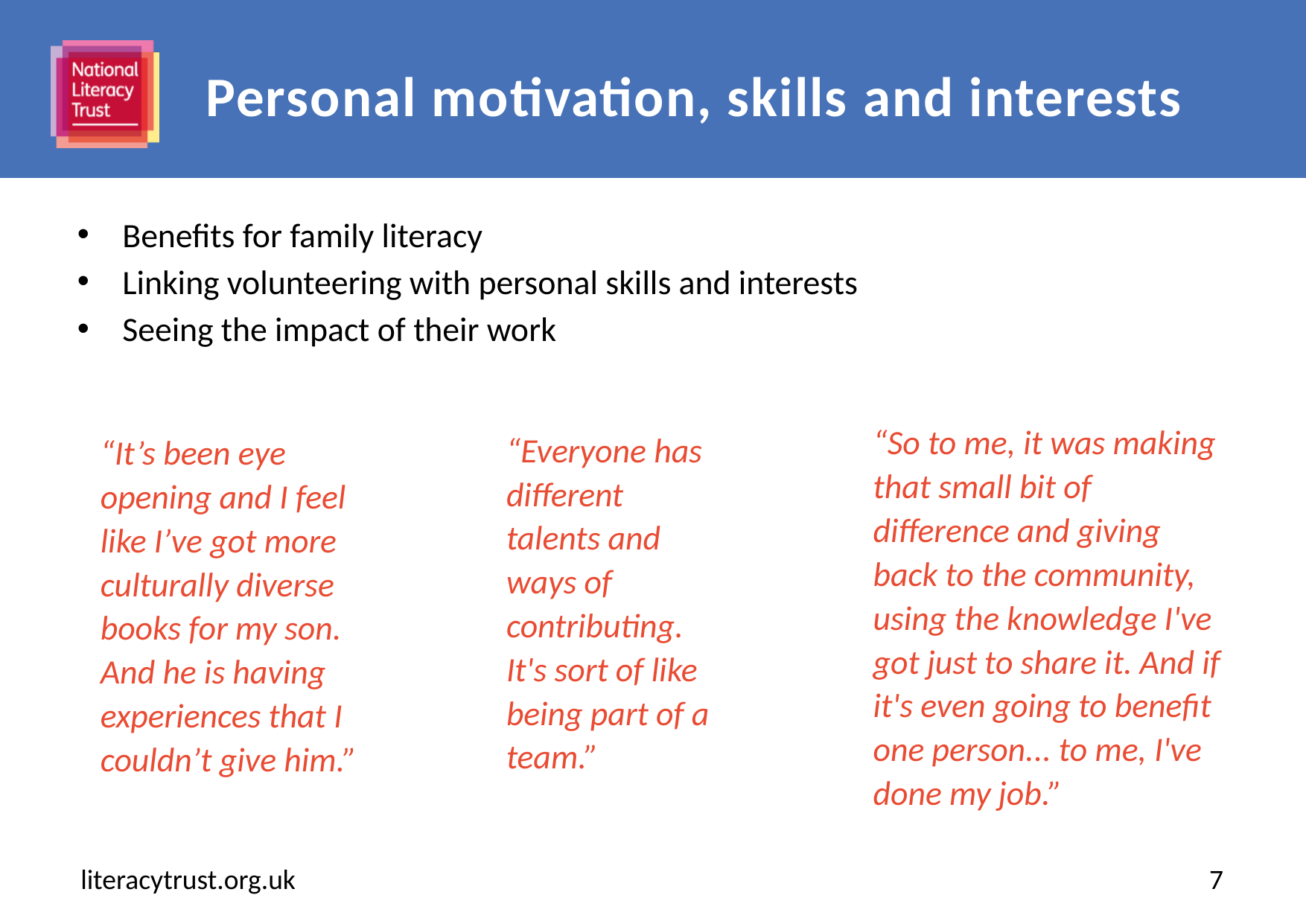

# Personal motivation, skills and interests
Benefits for family literacy
Linking volunteering with personal skills and interests
Seeing the impact of their work
“So to me, it was making that small bit of difference and giving back to the community, using the knowledge I've got just to share it. And if it's even going to benefit one person... to me, I've done my job.”
“Everyone has different talents and ways of contributing. It's sort of like being part of a team.”
“It’s been eye opening and I feel like I’ve got more culturally diverse books for my son. And he is having experiences that I couldn’t give him.”
literacytrust.org.uk